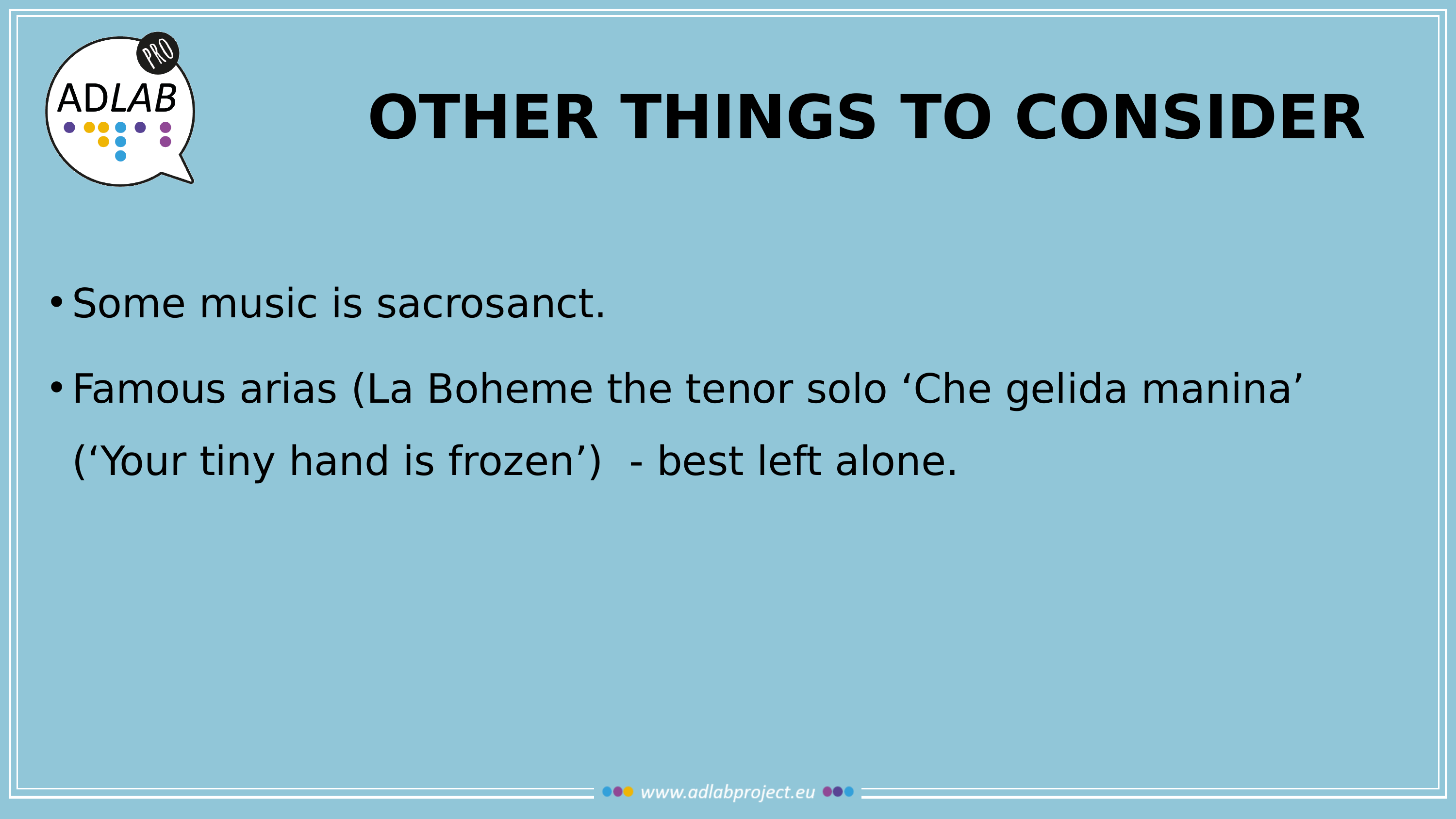

# Other things to consider
Some music is sacrosanct.
Famous arias (La Boheme the tenor solo ‘Che gelida manina’ (‘Your tiny hand is frozen’)  - best left alone.